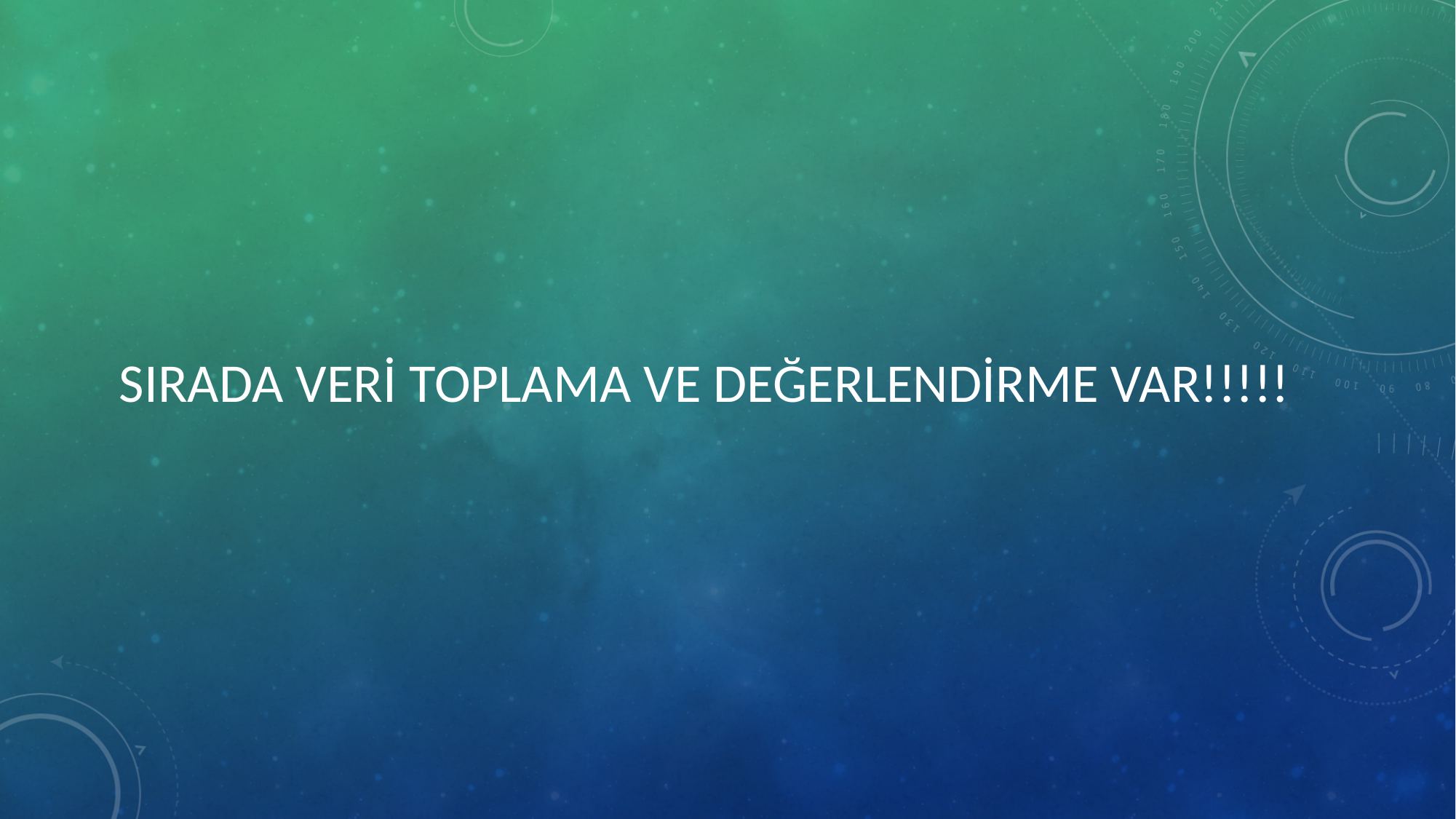

# SIRADA VERİ TOPLAMA VE DEĞERLENDİRME VAR!!!!!